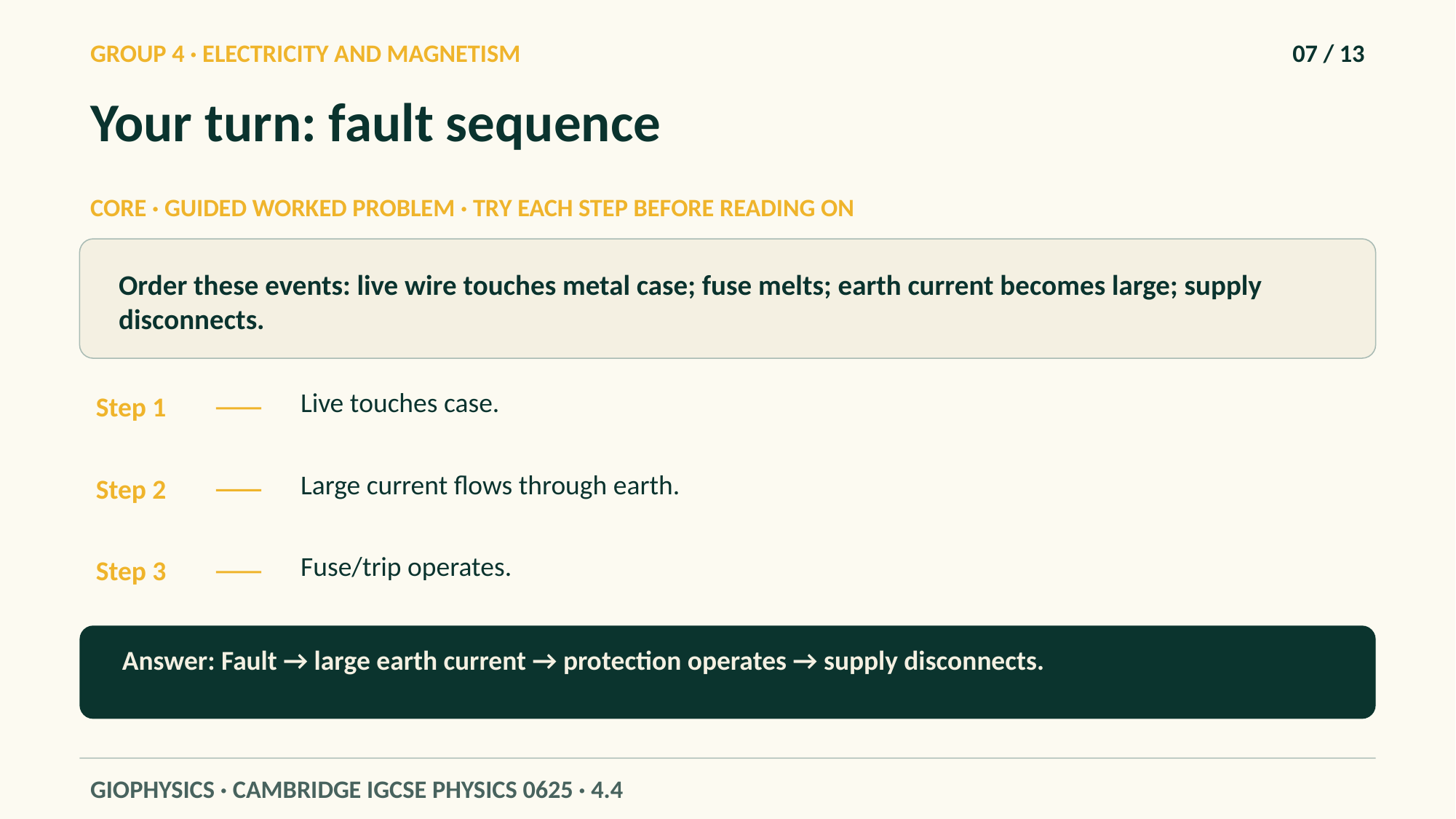

GROUP 4 · ELECTRICITY AND MAGNETISM
07 / 13
Your turn: fault sequence
CORE · GUIDED WORKED PROBLEM · TRY EACH STEP BEFORE READING ON

Order these events: live wire touches metal case; fuse melts; earth current becomes large; supply disconnects.
Live touches case.
Step 1

Large current flows through earth.
Step 2

Fuse/trip operates.
Step 3

Answer: Fault → large earth current → protection operates → supply disconnects.

GIOPHYSICS · CAMBRIDGE IGCSE PHYSICS 0625 · 4.4